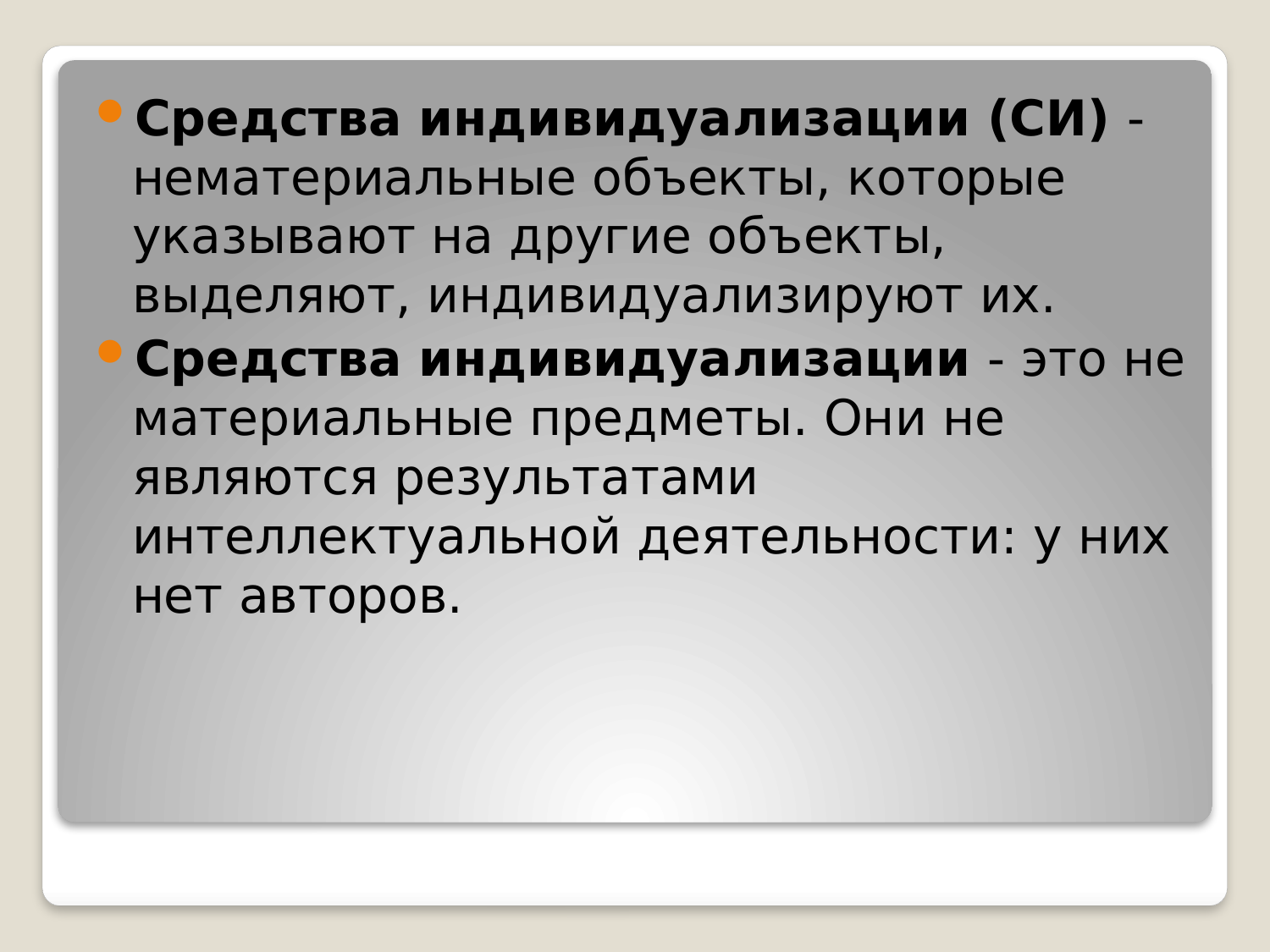

Средства индивидуализации (СИ) - нематериальные объекты, которые указывают на другие объекты, выделяют, индивидуализируют их.
Средства индивидуализации - это не материальные предметы. Они не являются результатами интеллектуальной деятельности: у них нет авторов.

#